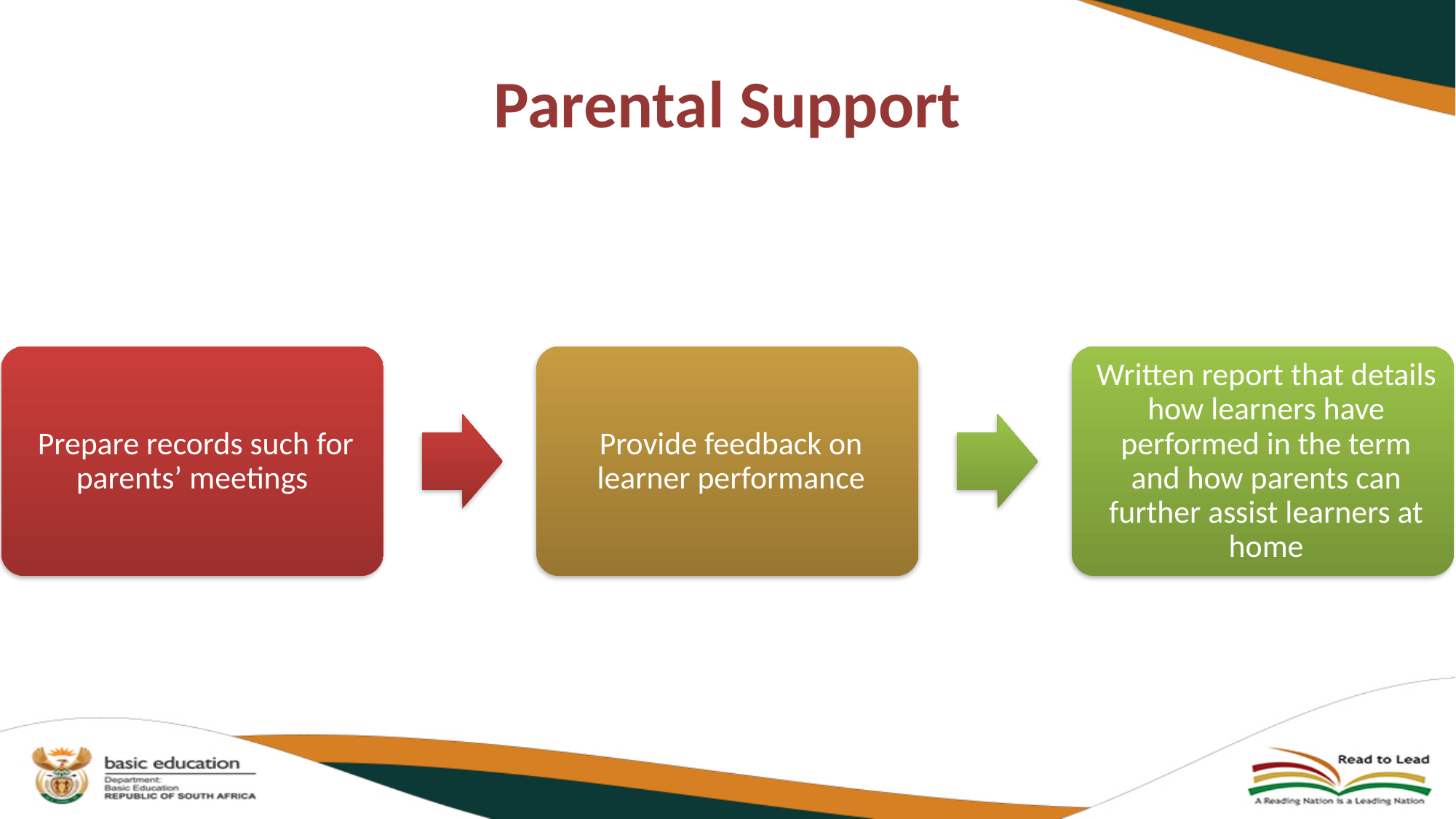

# Parental Support
Prepare records such for parents’ meetings

Provide feedback on learner performance

Written report that details how learners have performed in the term and how parents can further assist learners at home